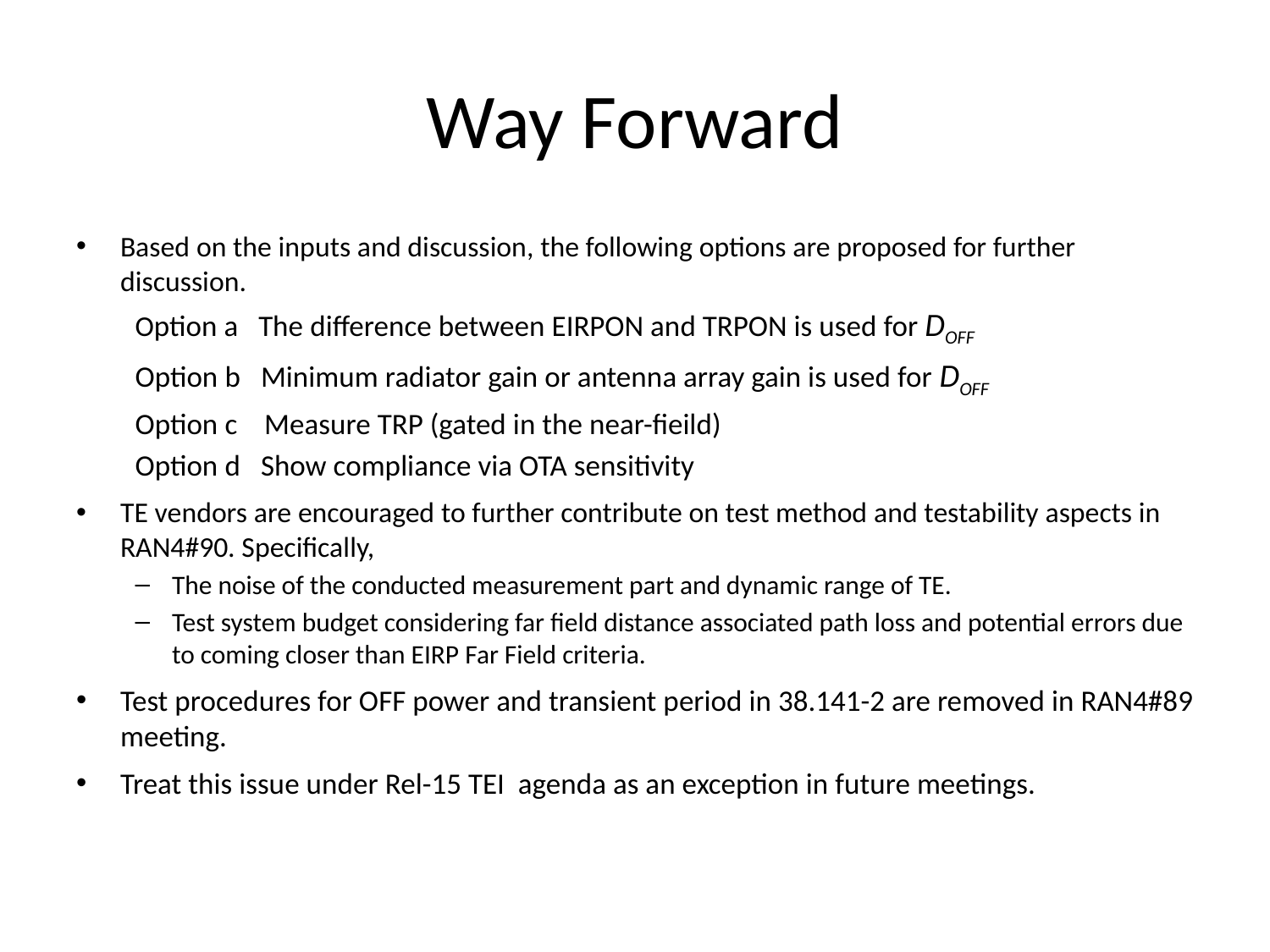

# Way Forward
Based on the inputs and discussion, the following options are proposed for further discussion.
Option a   The difference between EIRPON and TRPON is used for DOFF
Option b   Minimum radiator gain or antenna array gain is used for DOFF
Option c    Measure TRP (gated in the near-fieild)
Option d   Show compliance via OTA sensitivity
TE vendors are encouraged to further contribute on test method and testability aspects in RAN4#90. Specifically,
The noise of the conducted measurement part and dynamic range of TE.
Test system budget considering far field distance associated path loss and potential errors due to coming closer than EIRP Far Field criteria.
Test procedures for OFF power and transient period in 38.141-2 are removed in RAN4#89 meeting.
Treat this issue under Rel-15 TEI  agenda as an exception in future meetings.